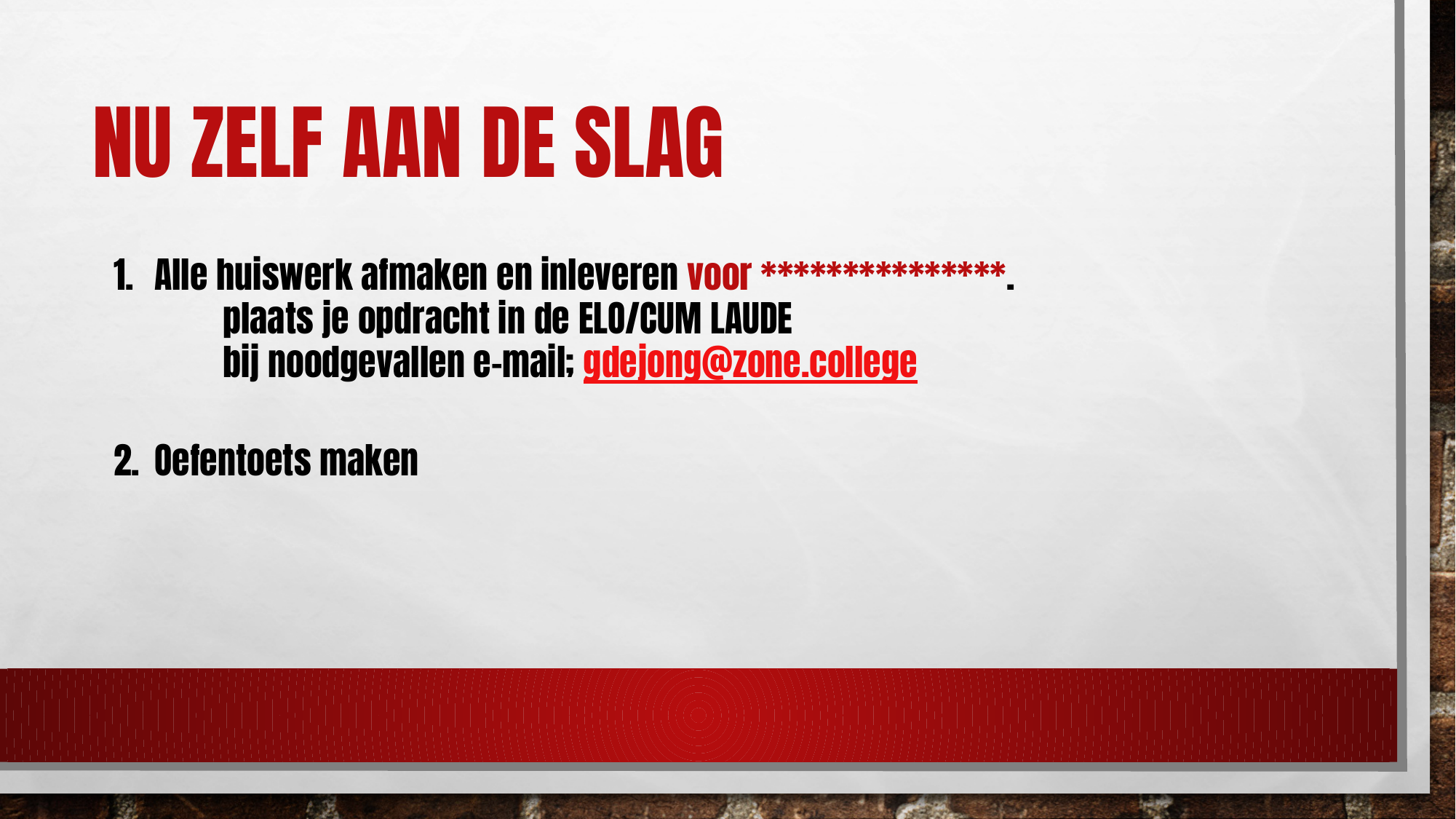

# Nu zelf aan de slag
Alle huiswerk afmaken en inleveren voor ***************.
   	plaats je opdracht in de ELO/CUM LAUDE
	bij noodgevallen e-mail; gdejong@zone.college

Oefentoets maken